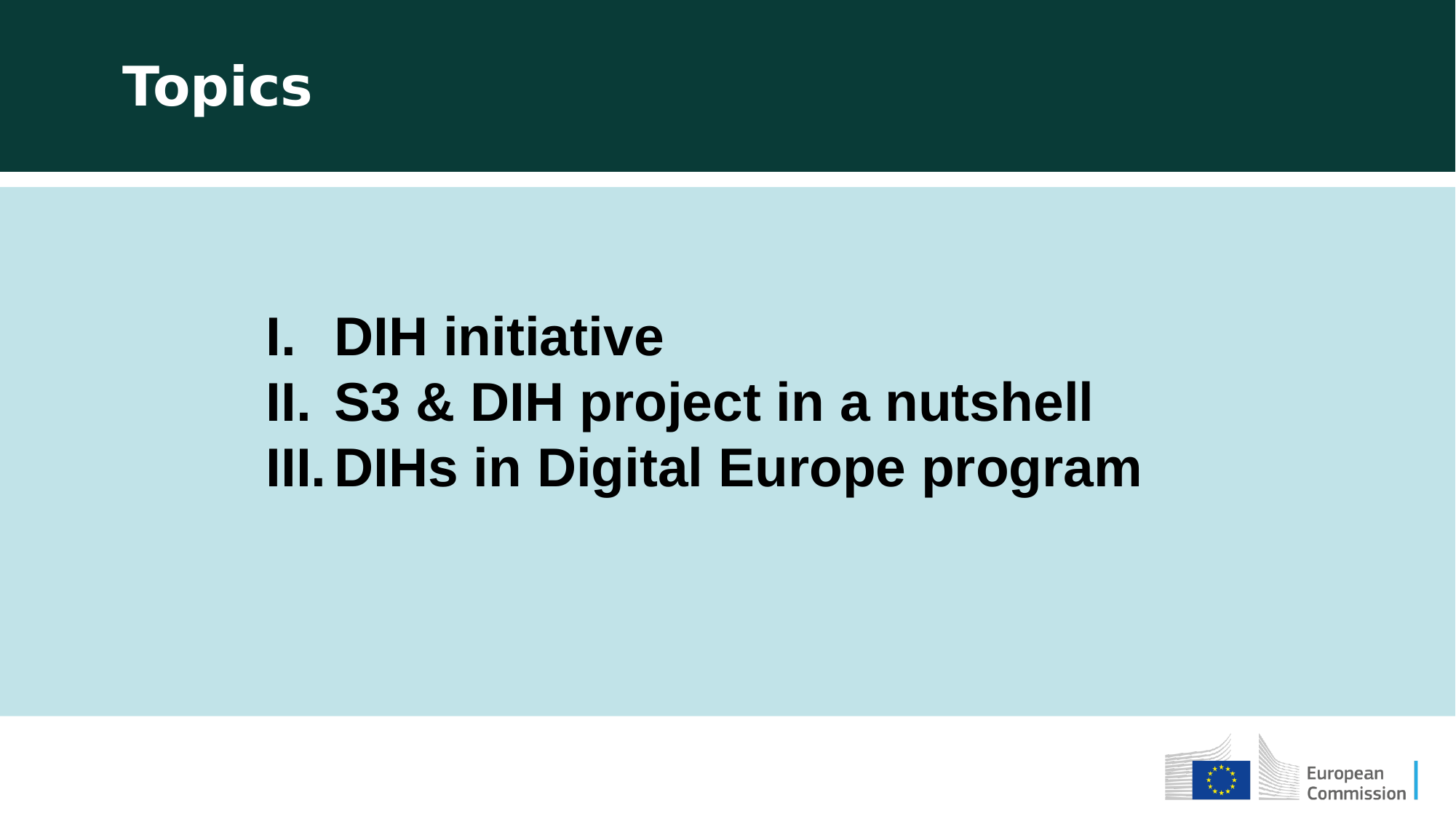

Topics
DIH initiative
S3 & DIH project in a nutshell
DIHs in Digital Europe program